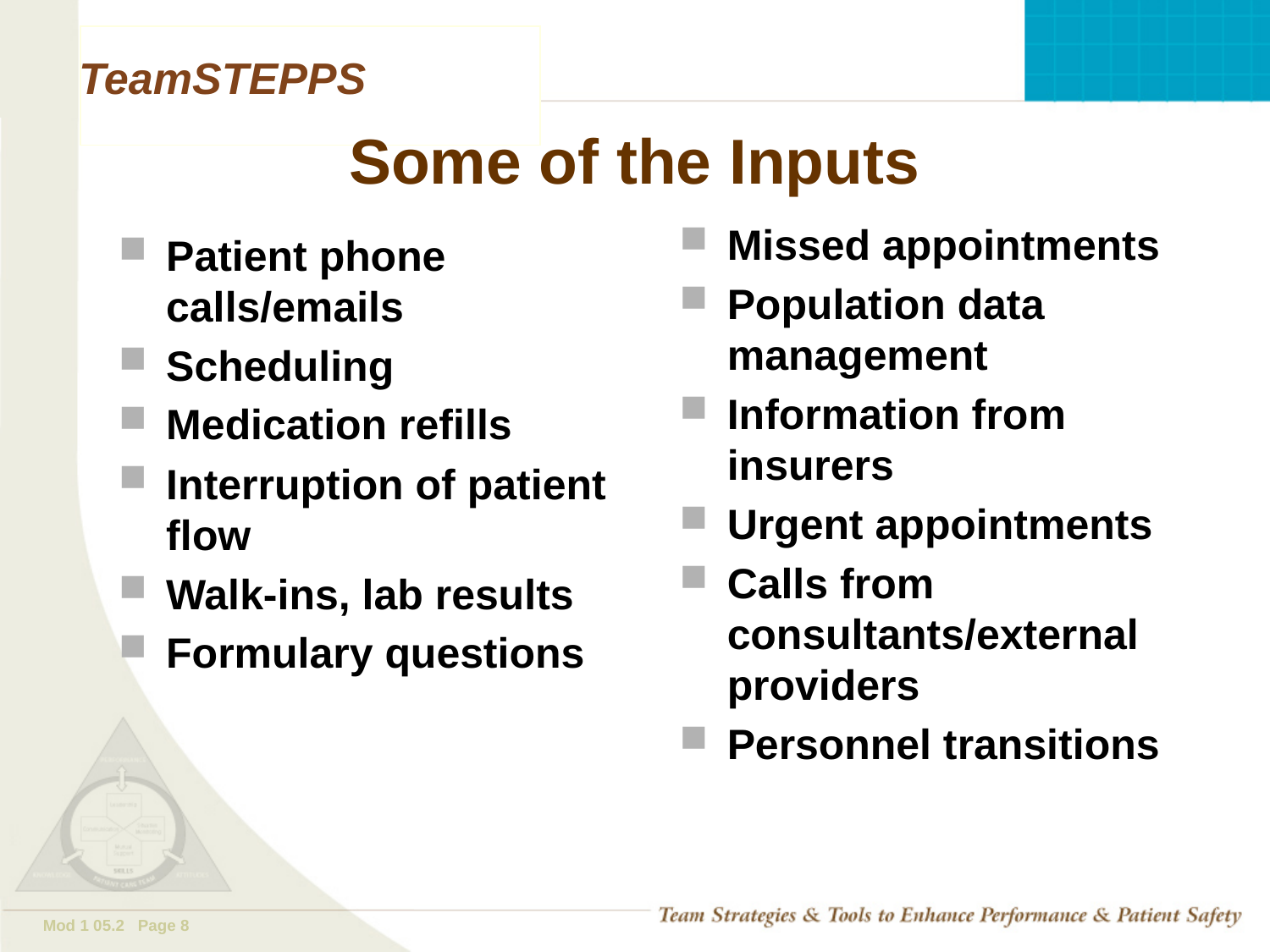

# Some of the Inputs
Missed appointments
Population data management
Information from insurers
Urgent appointments
Calls from consultants/external providers
Personnel transitions

Patient phone calls/emails
Scheduling
Medication refills
Interruption of patient flow
Walk-ins, lab results
Formulary questions